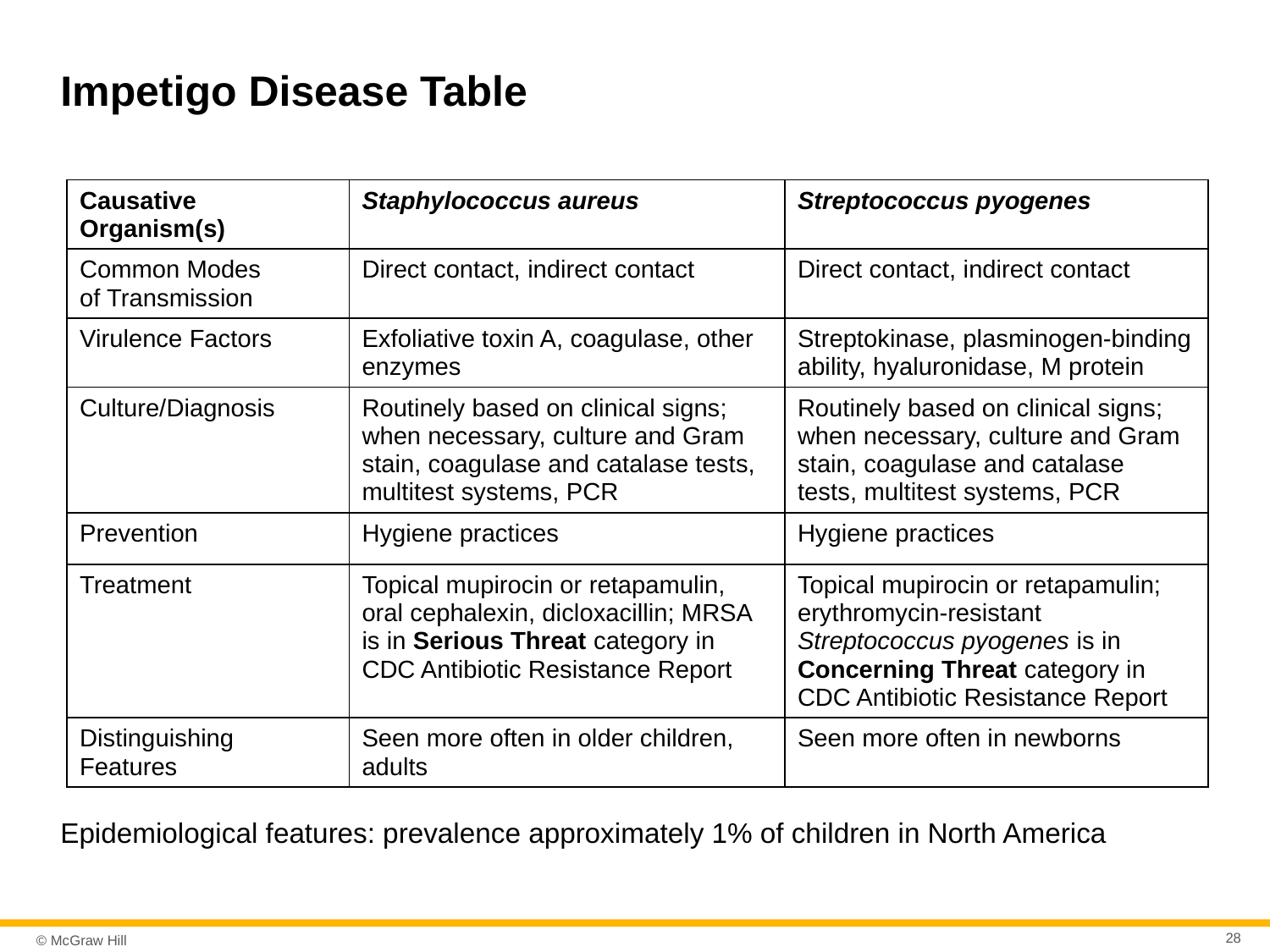

# Impetigo Disease Table
| Causative Organism(s) | Staphylococcus aureus | Streptococcus pyogenes |
| --- | --- | --- |
| Common Modes of Transmission | Direct contact, indirect contact | Direct contact, indirect contact |
| Virulence Factors | Exfoliative toxin A, coagulase, other enzymes | Streptokinase, plasminogen-binding ability, hyaluronidase, M protein |
| Culture/Diagnosis | Routinely based on clinical signs; when necessary, culture and Gram stain, coagulase and catalase tests, multitest systems, PCR | Routinely based on clinical signs; when necessary, culture and Gram stain, coagulase and catalase tests, multitest systems, PCR |
| Prevention | Hygiene practices | Hygiene practices |
| Treatment | Topical mupirocin or retapamulin, oral cephalexin, dicloxacillin; MRSA is in Serious Threat category in CDC Antibiotic Resistance Report | Topical mupirocin or retapamulin; erythromycin-resistant Streptococcus pyogenes is in Concerning Threat category in CDC Antibiotic Resistance Report |
| Distinguishing Features | Seen more often in older children, adults | Seen more often in newborns |
Epidemiological features: prevalence approximately 1% of children in North America